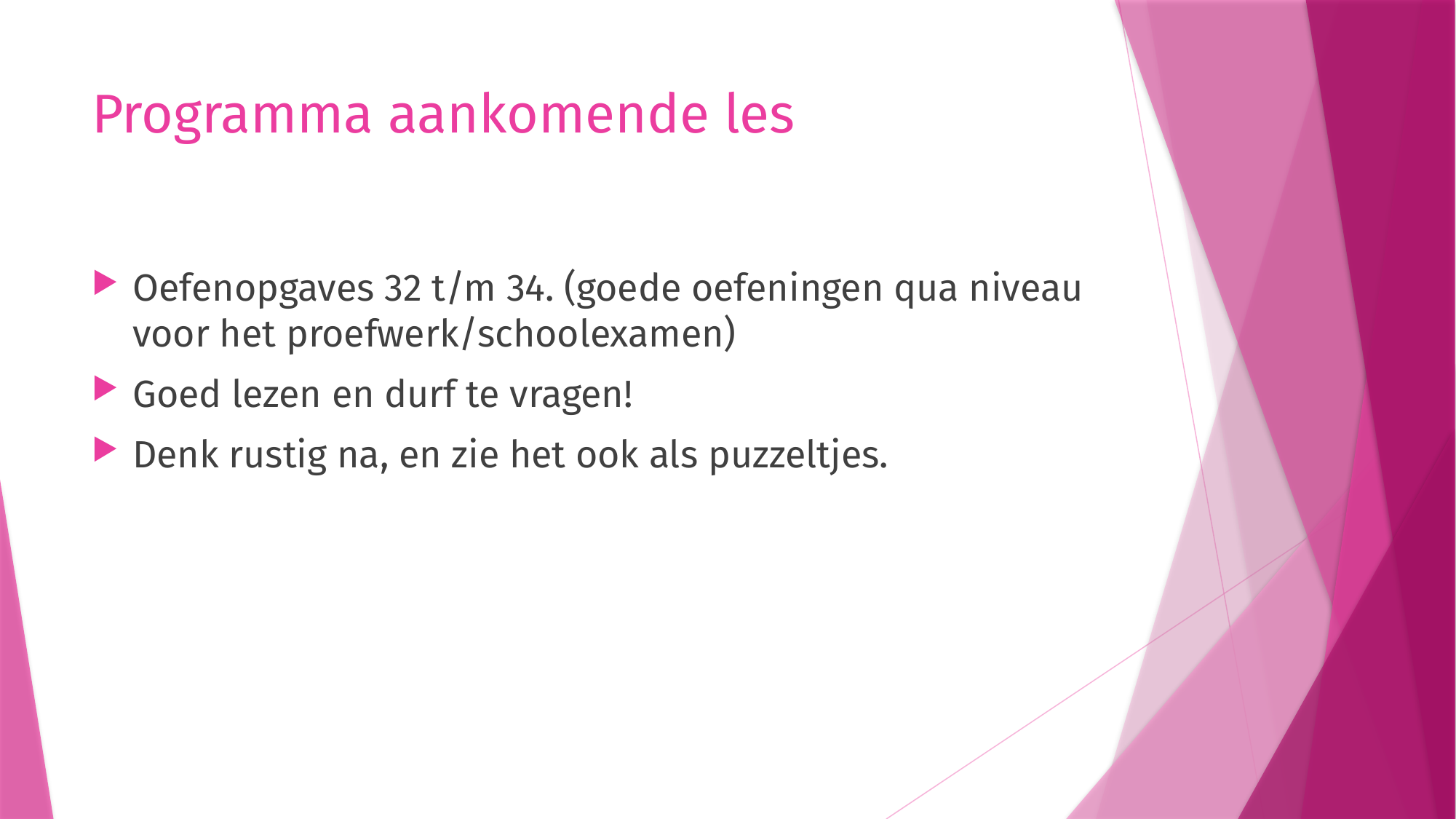

# Programma aankomende les
Oefenopgaves 32 t/m 34. (goede oefeningen qua niveau voor het proefwerk/schoolexamen)
Goed lezen en durf te vragen!
Denk rustig na, en zie het ook als puzzeltjes.